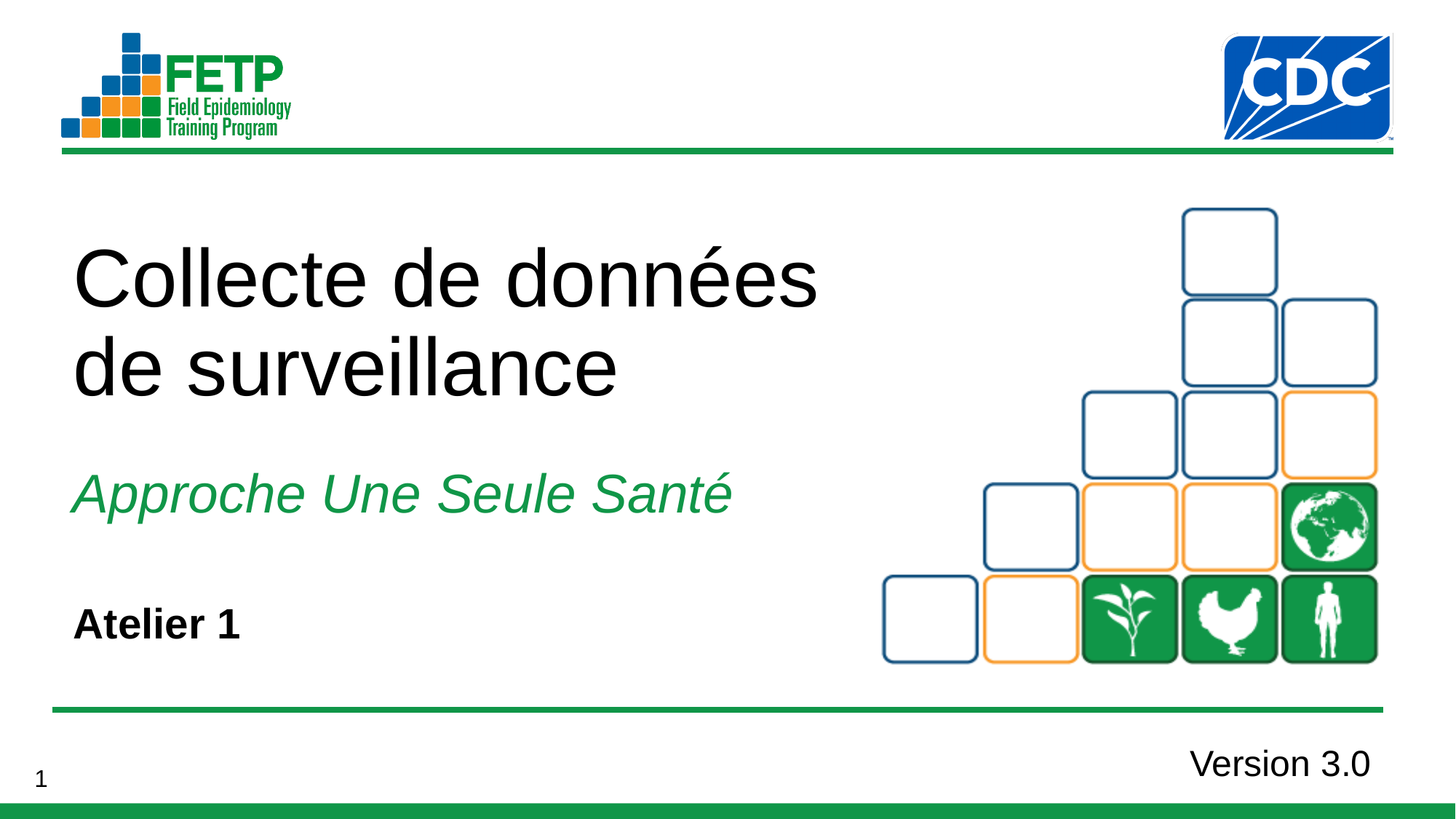

Collecte de données
de surveillance

Atelier 1